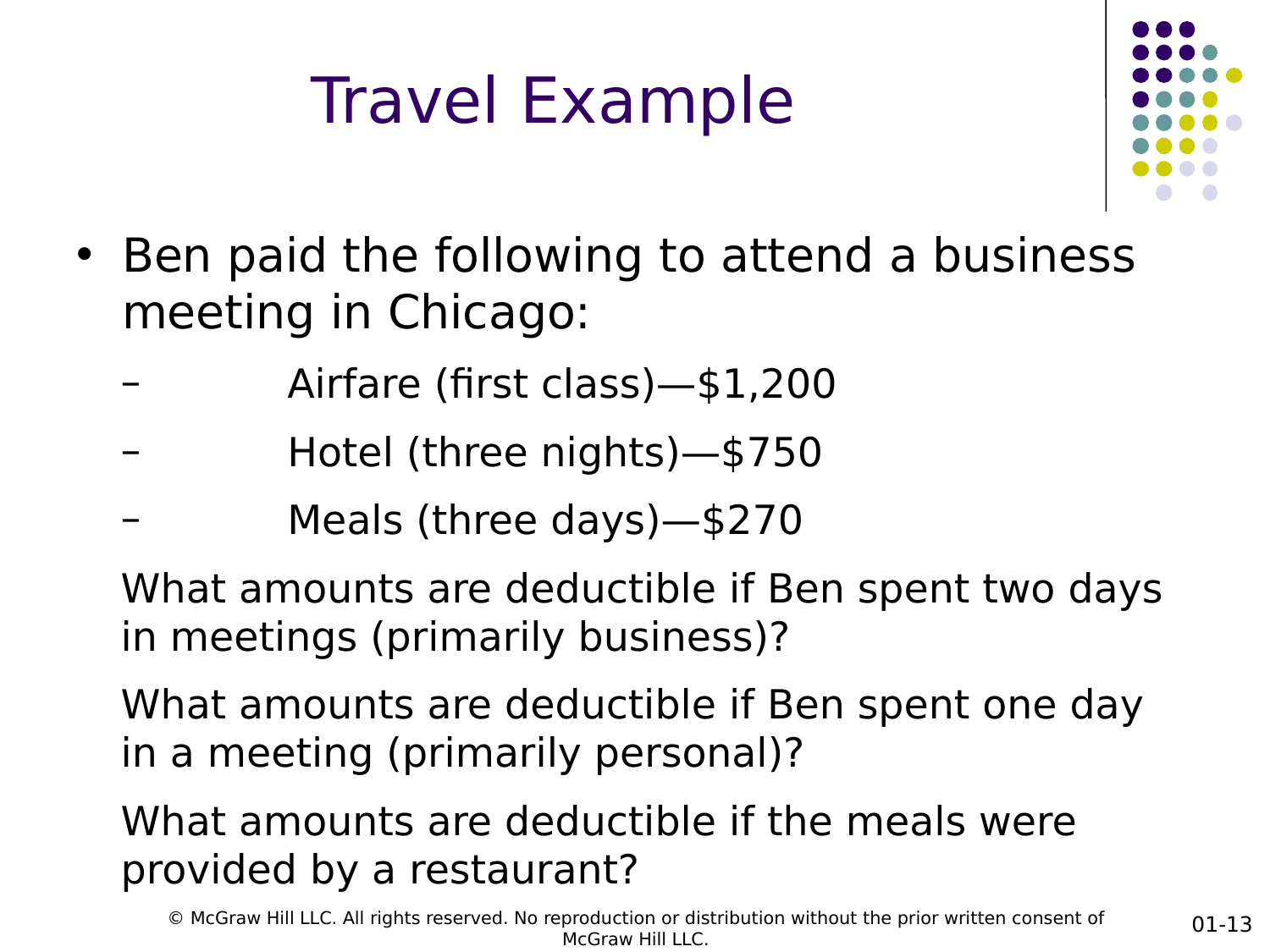

# Travel Example
Ben paid the following to attend a business meeting in Chicago:
	Airfare (first class)—$1,200
	Hotel (three nights)—$750
	Meals (three days)—$270
What amounts are deductible if Ben spent two days in meetings (primarily business)?
What amounts are deductible if Ben spent one day in a meeting (primarily personal)?
What amounts are deductible if the meals were provided by a restaurant?

01-13